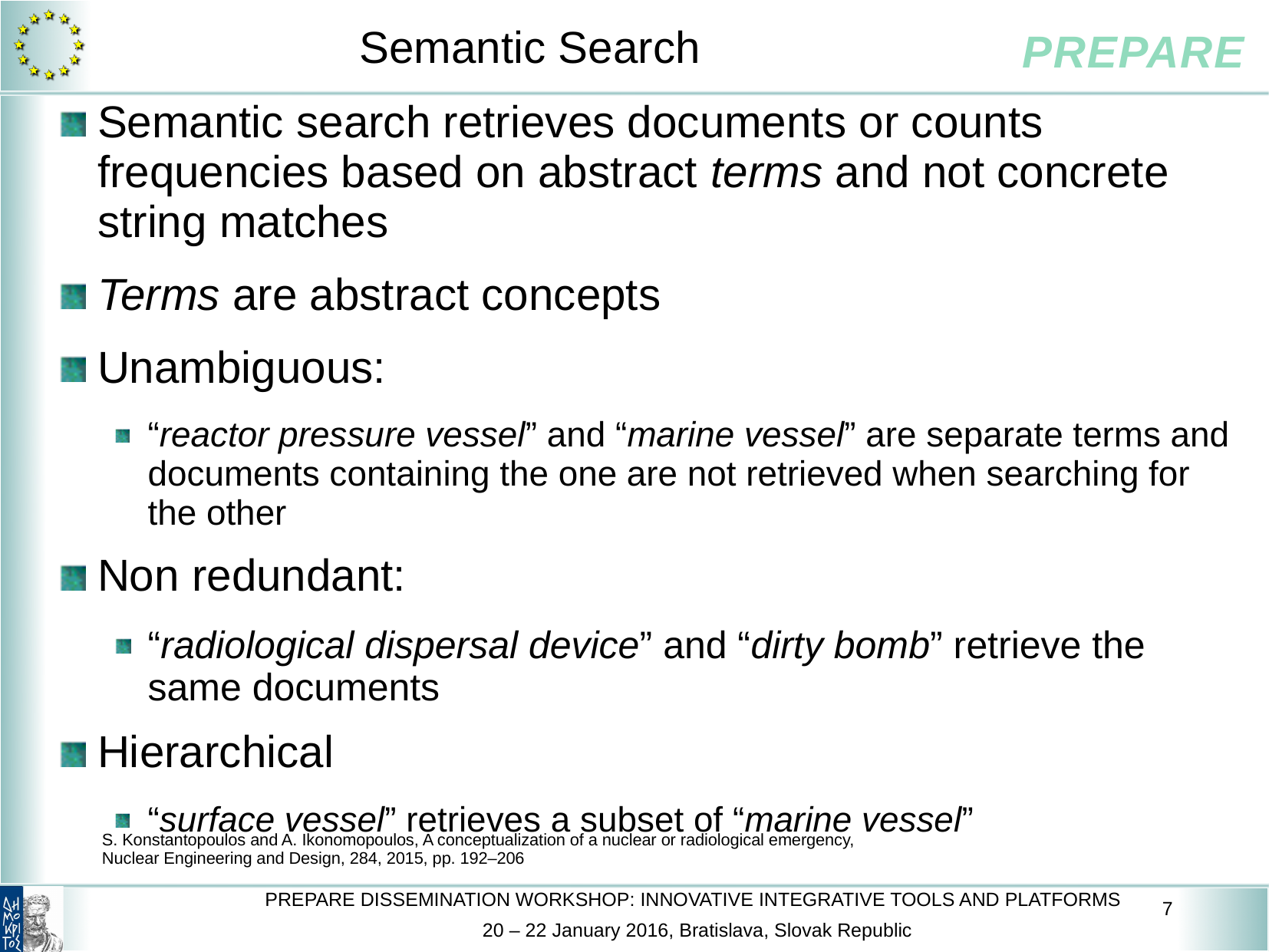

# Semantic Search
Semantic search retrieves documents or counts frequencies based on abstract terms and not concrete string matches
Terms are abstract concepts
Unambiguous:
“reactor pressure vessel” and “marine vessel” are separate terms and documents containing the one are not retrieved when searching for the other
Non redundant:
“radiological dispersal device” and “dirty bomb” retrieve the same documents
Hierarchical
“surface vessel” retrieves a subset of “marine vessel”

S. Konstantopoulos and A. Ikonomopoulos, A conceptualization of a nuclear or radiological emergency,
Nuclear Engineering and Design, 284, 2015, pp. 192–206